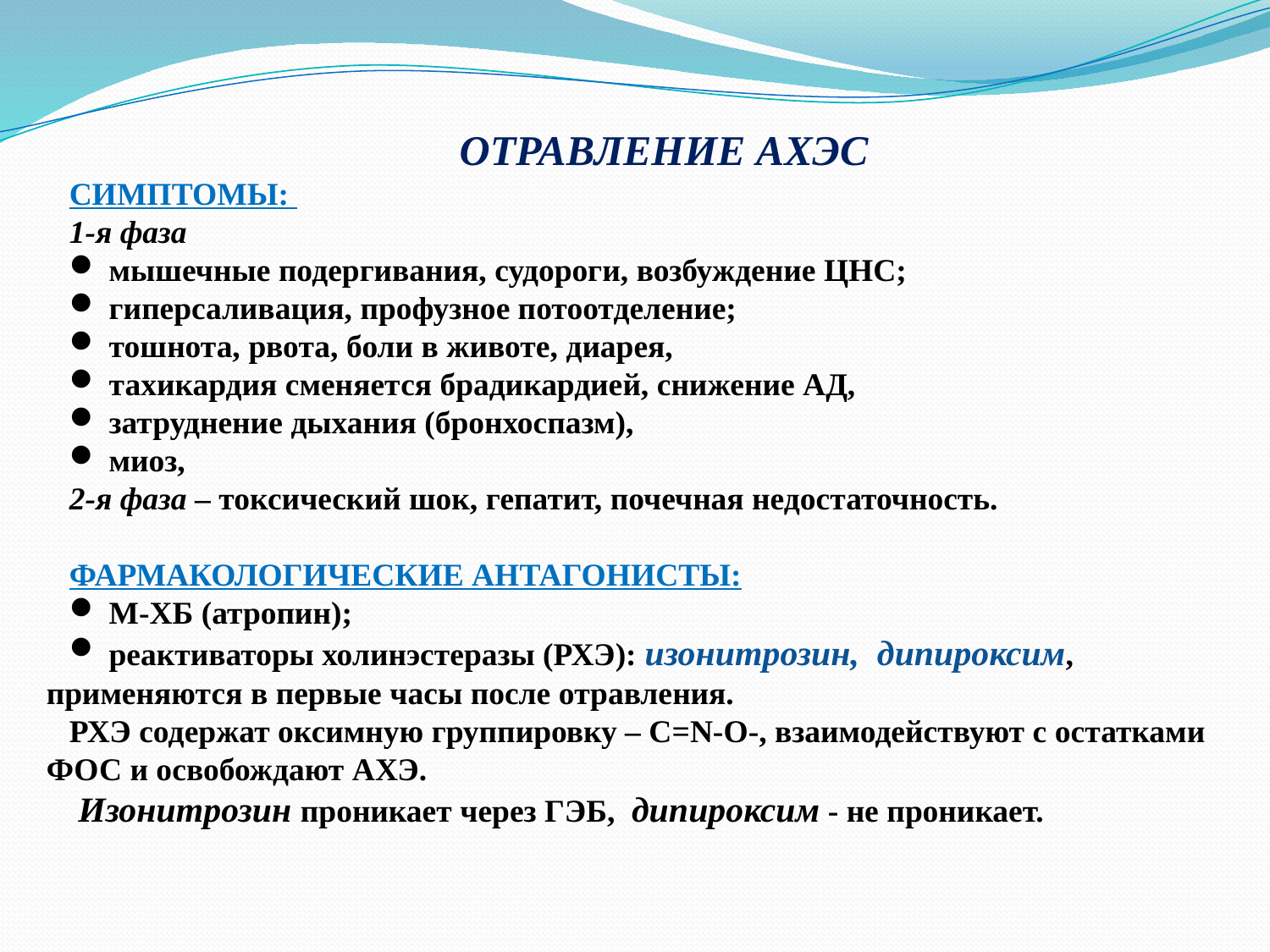

ОТРАВЛЕНИЕ АХЭС
СИМПТОМЫ:
1‑я фаза
 мышечные подергивания, судороги, возбуждение ЦНС;
 гиперсаливация, профузное потоотделение;
 тошнота, рвота, боли в животе, диарея,
 тахикардия сменяется брадикардией, снижение АД,
 затруднение дыхания (бронхоспазм),
 миоз,
2‑я фаза – токсический шок, гепатит, почечная недостаточность.

ФАРМАКОЛОГИЧЕСКИЕ АНТАГОНИСТЫ:
 М‑ХБ (атропин);
 реактиваторы холинэстеразы (РХЭ): изонитрозин,  дипироксим, применяются в первые часы после отравления.
РХЭ содержат оксимную группировку – С=N-О-, взаимодействуют с остатками ФОС и освобождают АХЭ.
 Изонитрозин проникает через ГЭБ,  дипироксим - не проникает.